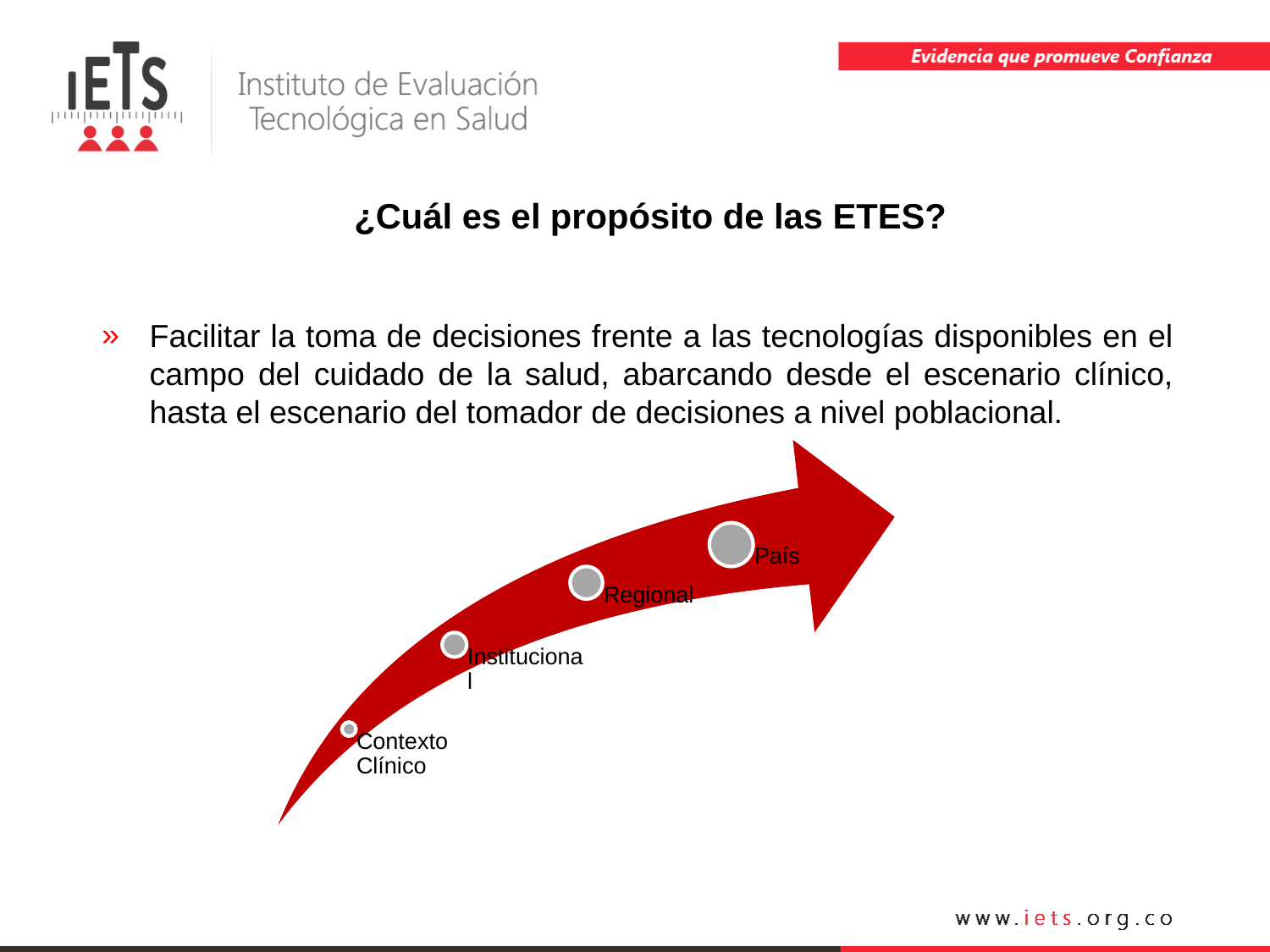

¿Cuál es el propósito de las ETES?

Facilitar la toma de decisiones frente a las tecnologías disponibles en el campo del cuidado de la salud, abarcando desde el escenario clínico, hasta el escenario del tomador de decisiones a nivel poblacional.

País

Regional

Institucional

Contexto Clínico